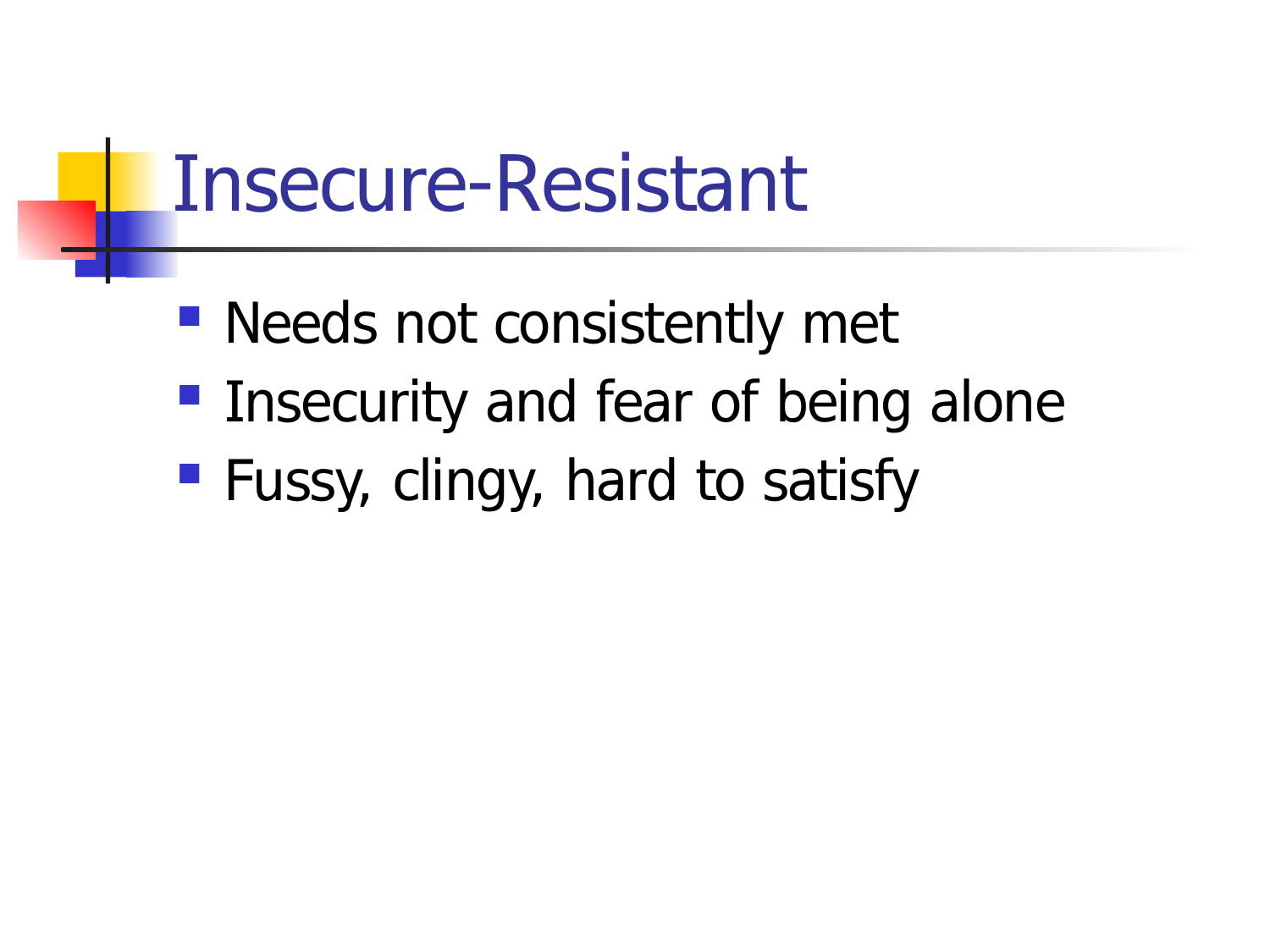

# Insecure-Resistant
Needs not consistently met
Insecurity and fear of being alone
Fussy, clingy, hard to satisfy